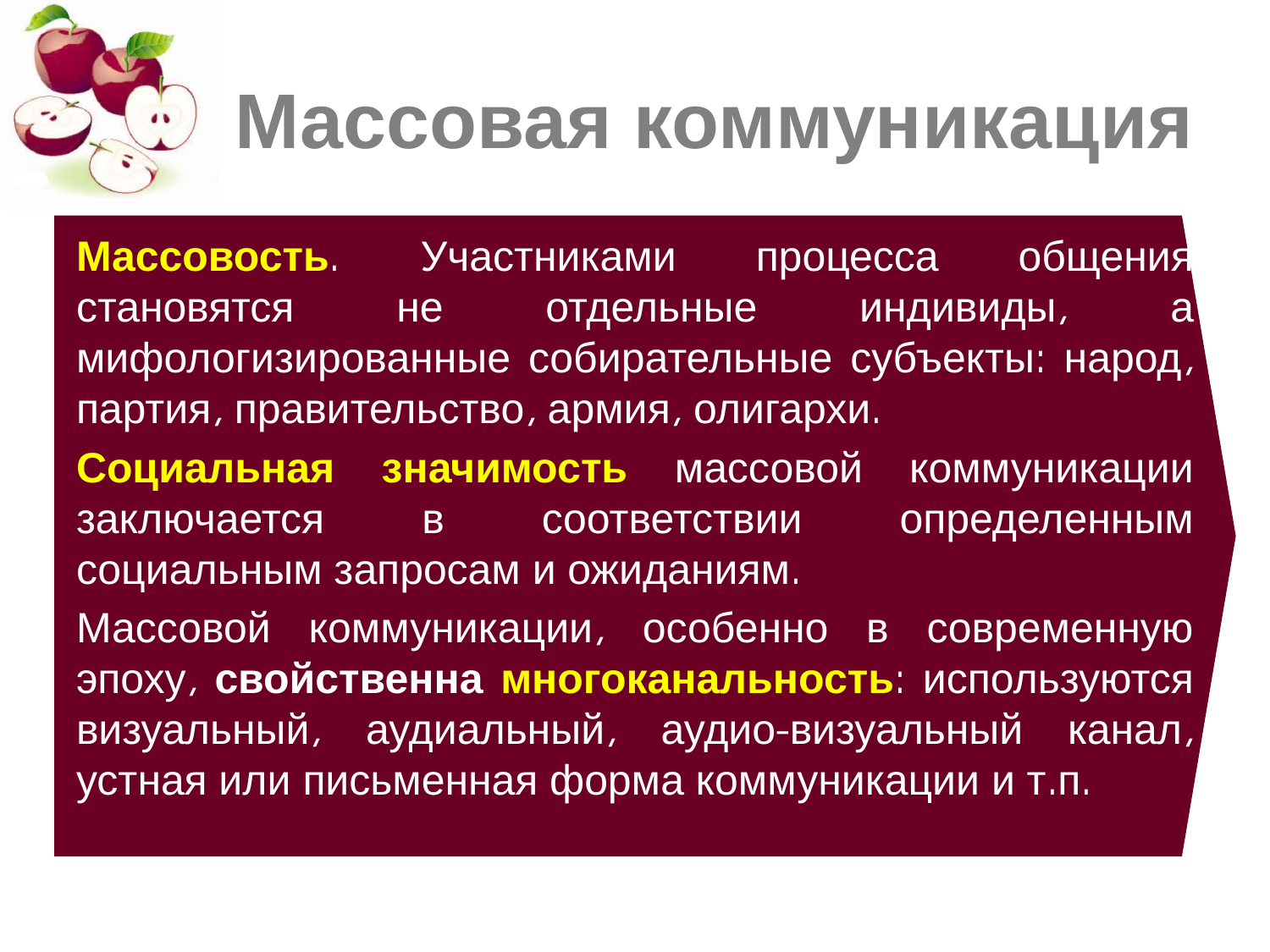

# Массовая коммуникация
Массовость. Участниками процесса общения становятся не отдельные индивиды, а мифологизированные собирательные субъекты: народ, партия, правительство, армия, олигархи.
Социальная значимость массовой коммуникации заключается в соответствии определенным социальным запросам и ожиданиям.
Массовой коммуникации, особенно в современную эпоху, свойственна многоканальность: используются визуальный, аудиальный, аудио-визуальный канал, устная или письменная форма коммуникации и т.п.